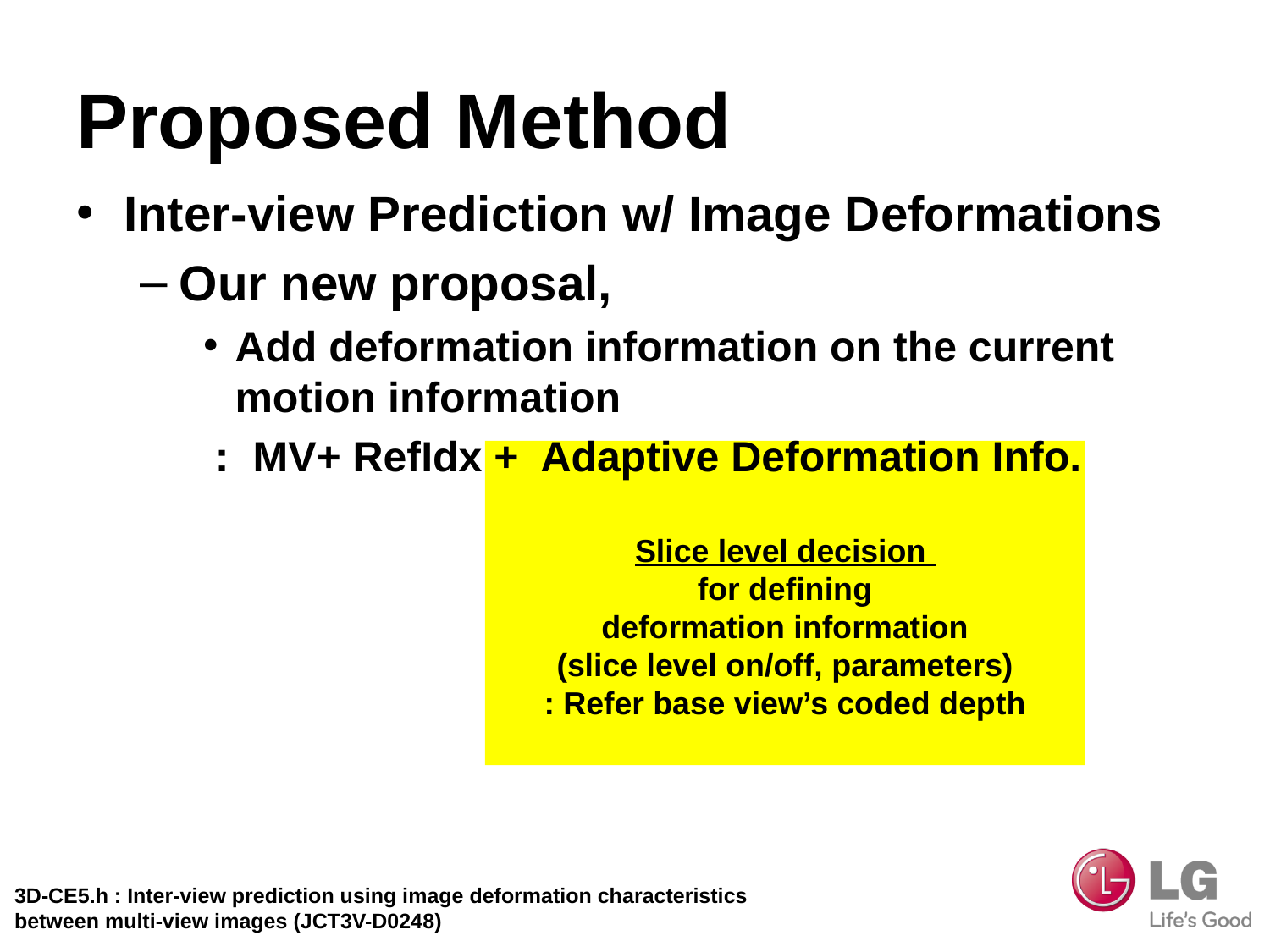

# Proposed Method
Inter-view Prediction w/ Image Deformations
Our new proposal,
Add deformation information on the current motion information
 :  MV+ RefIdx +  Adaptive Deformation Info.

Slice level decision
for defining
deformation information
(slice level on/off, parameters)
: Refer base view’s coded depth